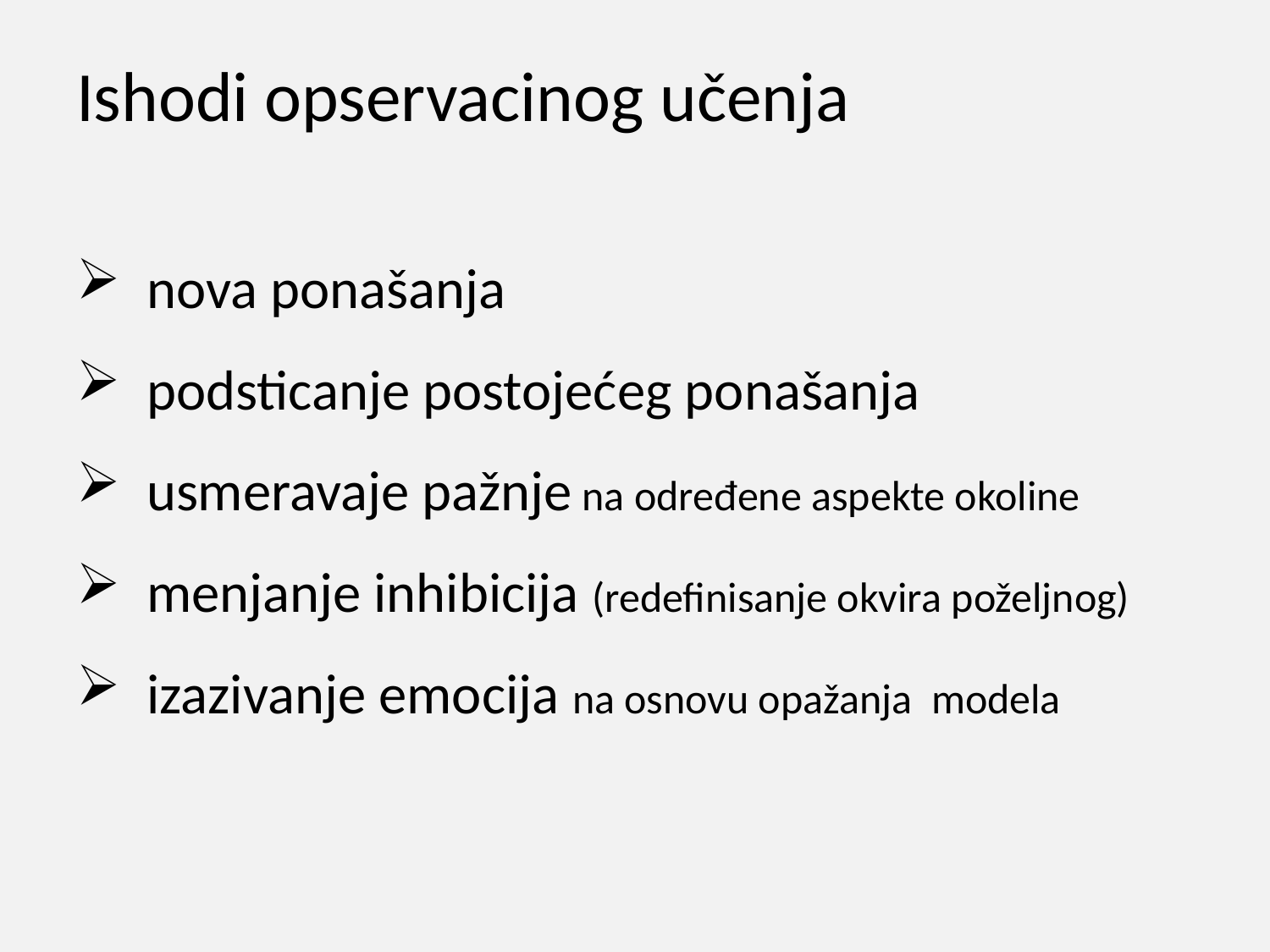

# Ishodi opservacinog učenja
  nova ponašanja
  podsticanje postojećeg ponašanja
  usmeravaje pažnje na određene aspekte okoline
  menjanje inhibicija (redefinisanje okvira poželjnog)
  izazivanje emocija na osnovu opažanja  modela